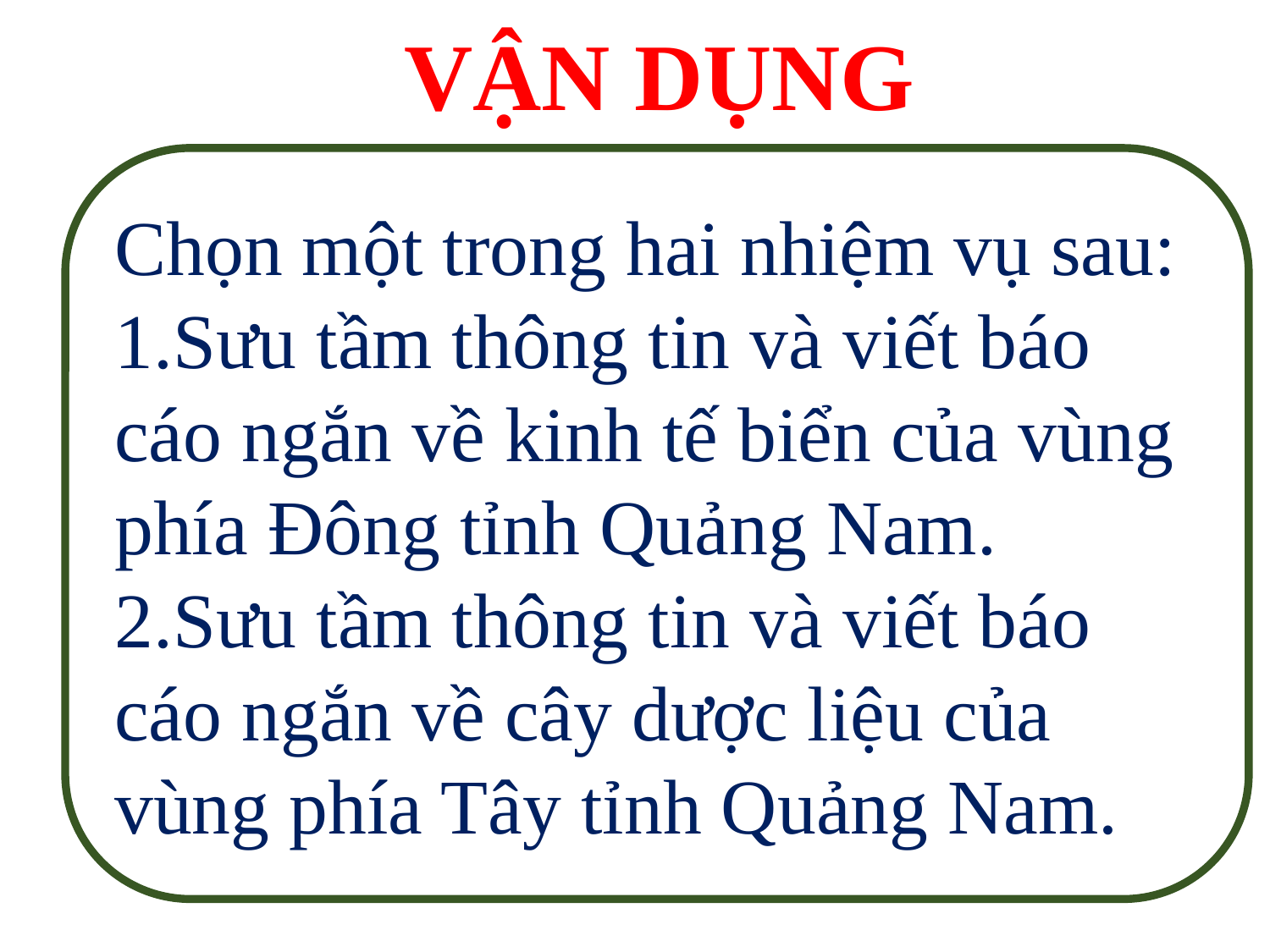

VẬN DỤNG
Chọn một trong hai nhiệm vụ sau:
1.Sưu tầm thông tin và viết báo cáo ngắn về kinh tế biển của vùng phía Đông tỉnh Quảng Nam.
2.Sưu tầm thông tin và viết báo cáo ngắn về cây dược liệu của vùng phía Tây tỉnh Quảng Nam.